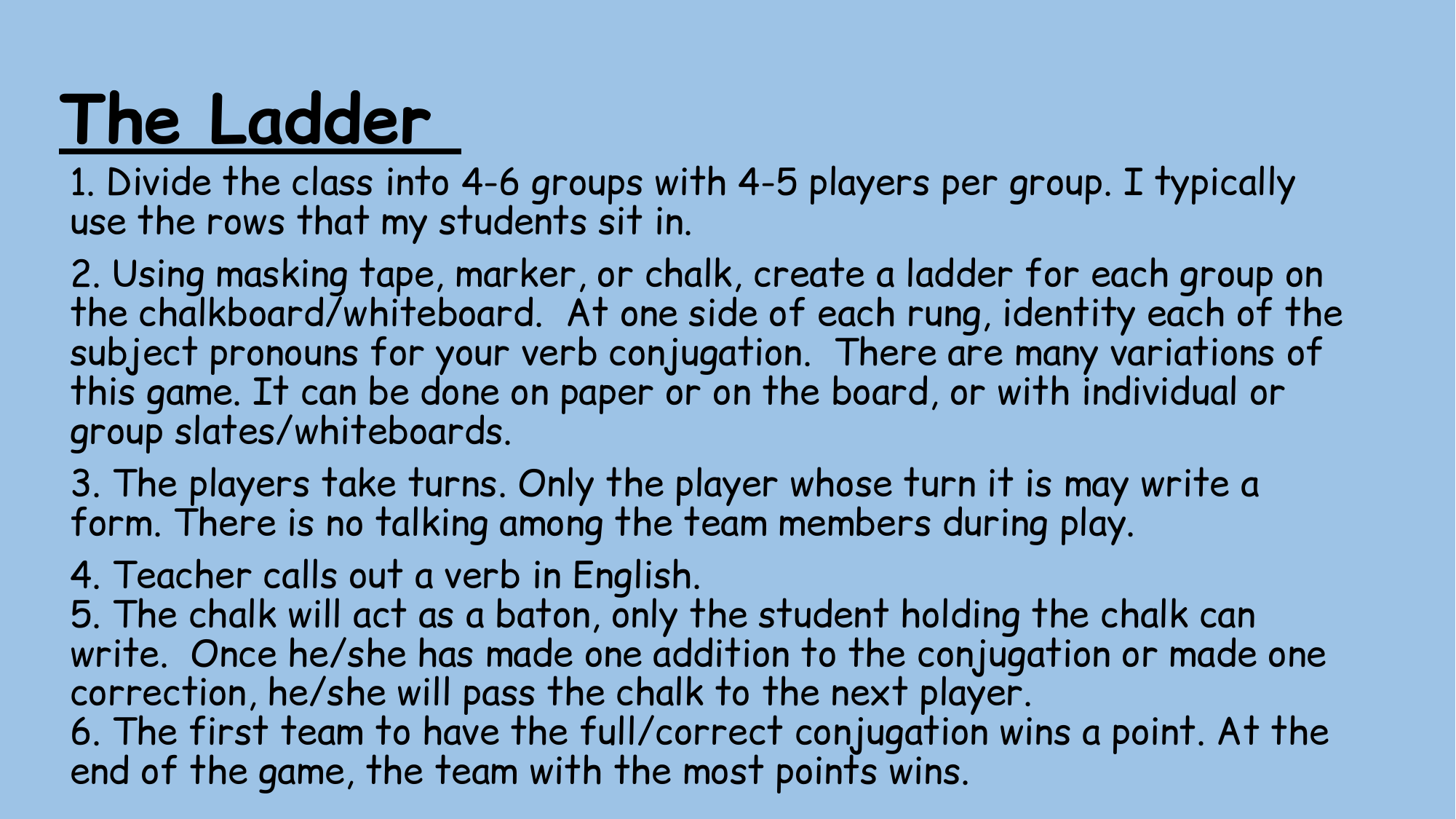

# The Ladder
1. Divide the class into 4-6 groups with 4-5 players per group. I typically use the rows that my students sit in.
2. Using masking tape, marker, or chalk, create a ladder for each group on the chalkboard/whiteboard.  At one side of each rung, identity each of the subject pronouns for your verb conjugation.  There are many variations of this game. It can be done on paper or on the board, or with individual or group slates/whiteboards.
3. The players take turns. Only the player whose turn it is may write a form. There is no talking among the team members during play.
4. Teacher calls out a verb in English.
5. The chalk will act as a baton, only the student holding the chalk can write.  Once he/she has made one addition to the conjugation or made one correction, he/she will pass the chalk to the next player.
6. The first team to have the full/correct conjugation wins a point. At the end of the game, the team with the most points wins.